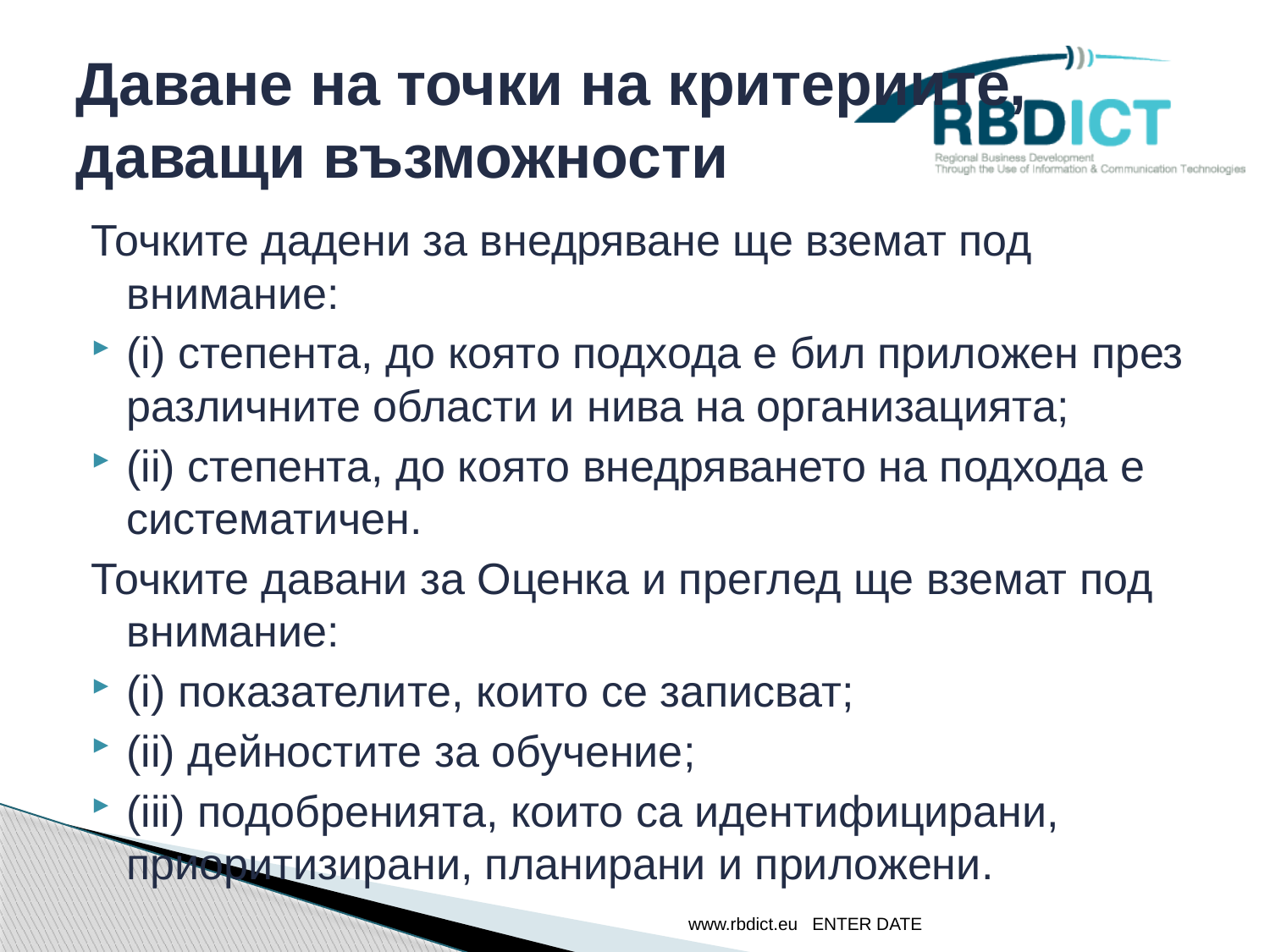

# Даване на точки на критериите, даващи възможности
Точките дадени за внедряване ще вземат под внимание:
(i) степента, до която подхода е бил приложен през различните области и нива на организацията;
(ii) степента, до която внедряването на подхода е систематичен.
Точките давани за Оценка и преглед ще вземат под внимание:
(i) показателите, които се записват;
(ii) дейностите за обучение;
(iii) подобренията, които са идентифицирани,  приоритизирани, планирани и приложени.
www.rbdict.eu   ENTER DATE